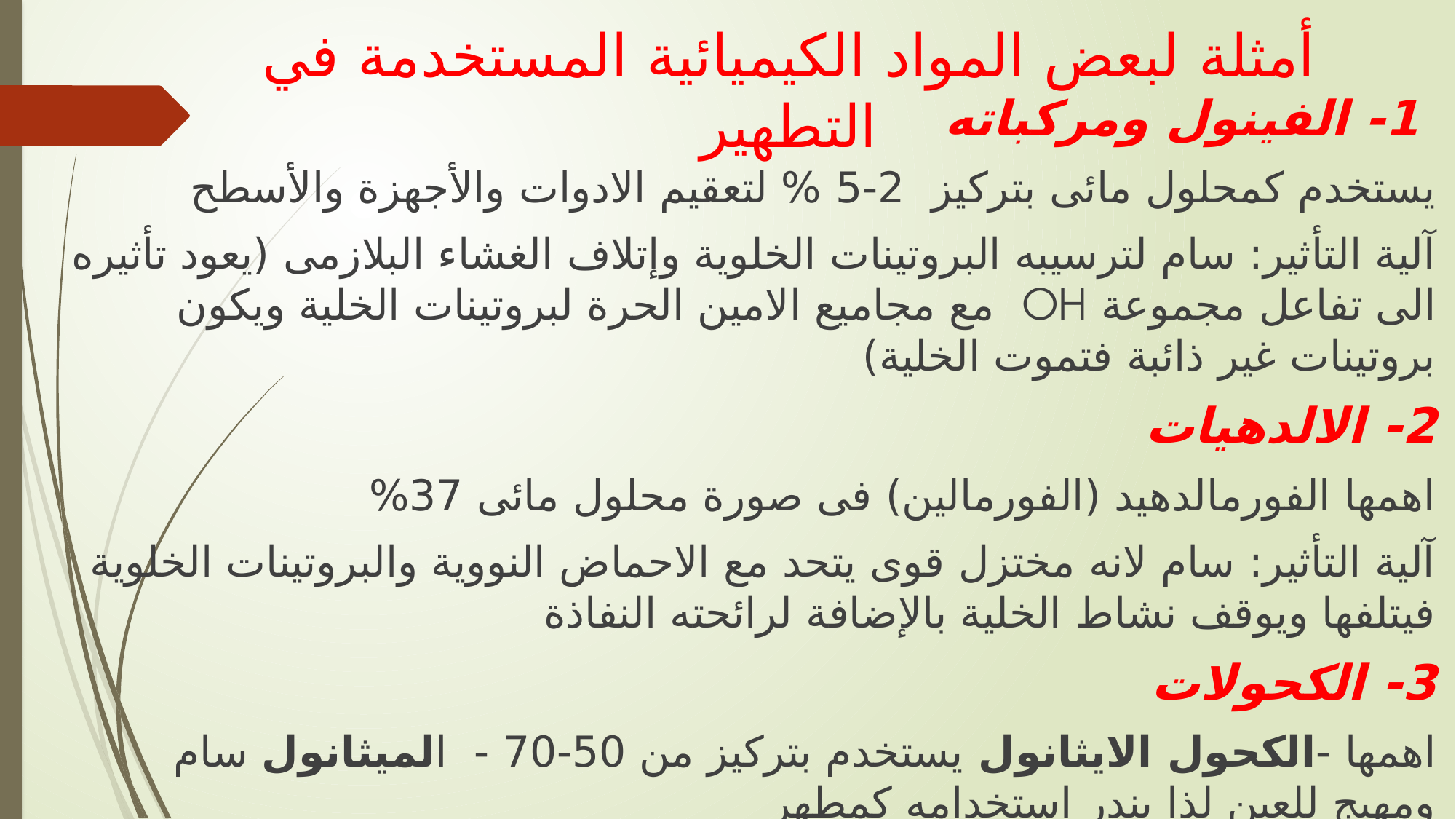

# أمثلة لبعض المواد الكيميائية المستخدمة في التطهير
 1- الفينول ومركباته
يستخدم كمحلول مائى بتركيز  2-5 % لتعقيم الادوات والأجهزة والأسطح
آلية التأثير: سام لترسيبه البروتينات الخلوية وإتلاف الغشاء البلازمى (يعود تأثيره الى تفاعل مجموعة OH  مع مجاميع الامين الحرة لبروتينات الخلية ويكون بروتينات غير ذائبة فتموت الخلية)
2- الالدهيات
اهمها الفورمالدهيد (الفورمالين) فى صورة محلول مائى 37%
آلية التأثير: سام لانه مختزل قوى يتحد مع الاحماض النووية والبروتينات الخلوية فيتلفها ويوقف نشاط الخلية بالإضافة لرائحته النفاذة
3- الكحولات
اهمها -الكحول الايثانول يستخدم بتركيز من 50-70 -  الميثانول سام ومهيج للعين لذا يندر استخدامه كمطهر
آلية التأثير: الكحولات مذيبة للدهون ويرسبه بالإضافة لقدرته التجفيفية.